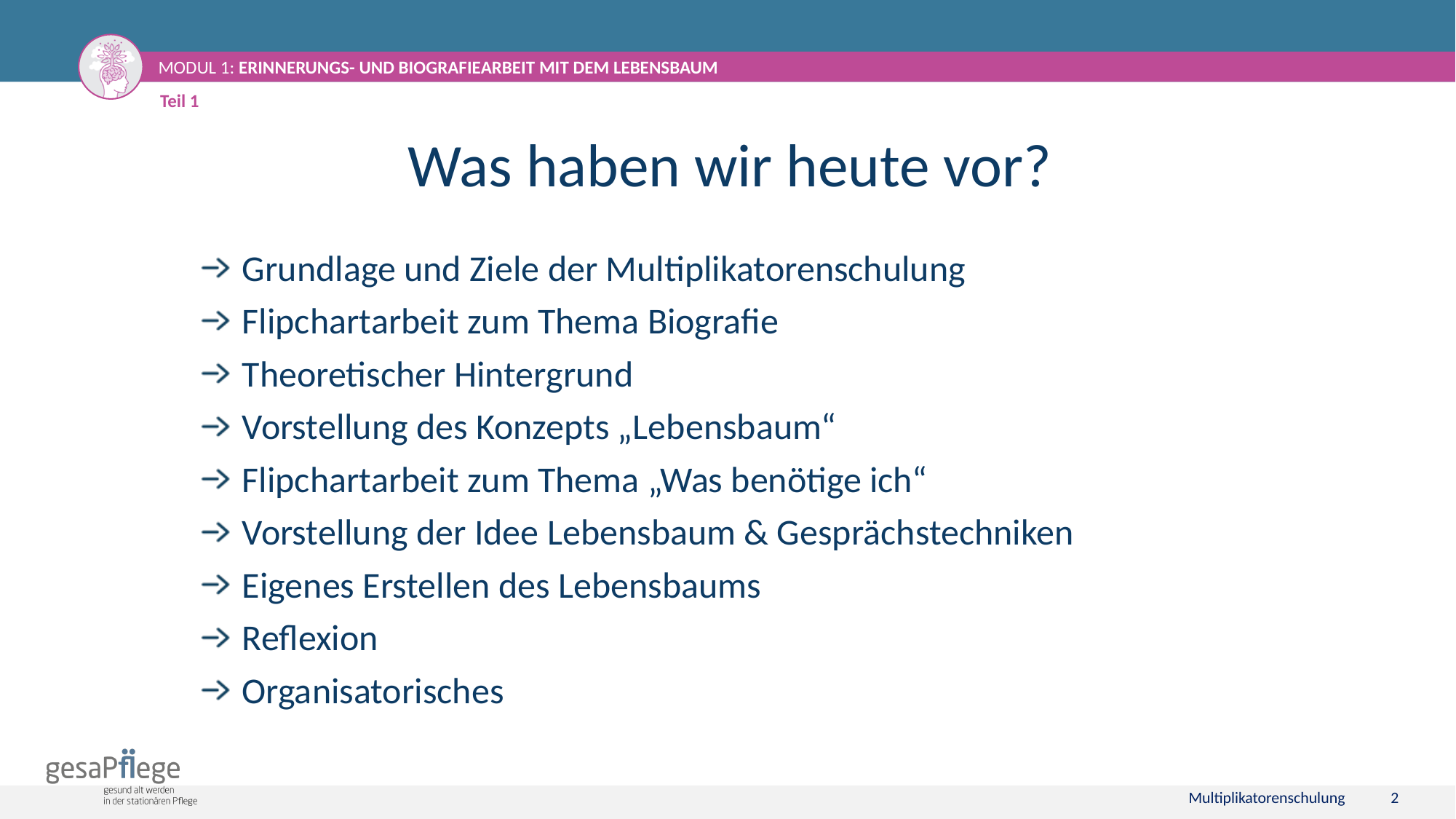

Teil 1
# Was haben wir heute vor?
Grundlage und Ziele der Multiplikatorenschulung
Flipchartarbeit zum Thema Biografie
Theoretischer Hintergrund
Vorstellung des Konzepts „Lebensbaum“
Flipchartarbeit zum Thema „Was benötige ich“
Vorstellung der Idee Lebensbaum & Gesprächstechniken
Eigenes Erstellen des Lebensbaums
Reflexion
Organisatorisches

Multiplikatorenschulung
2